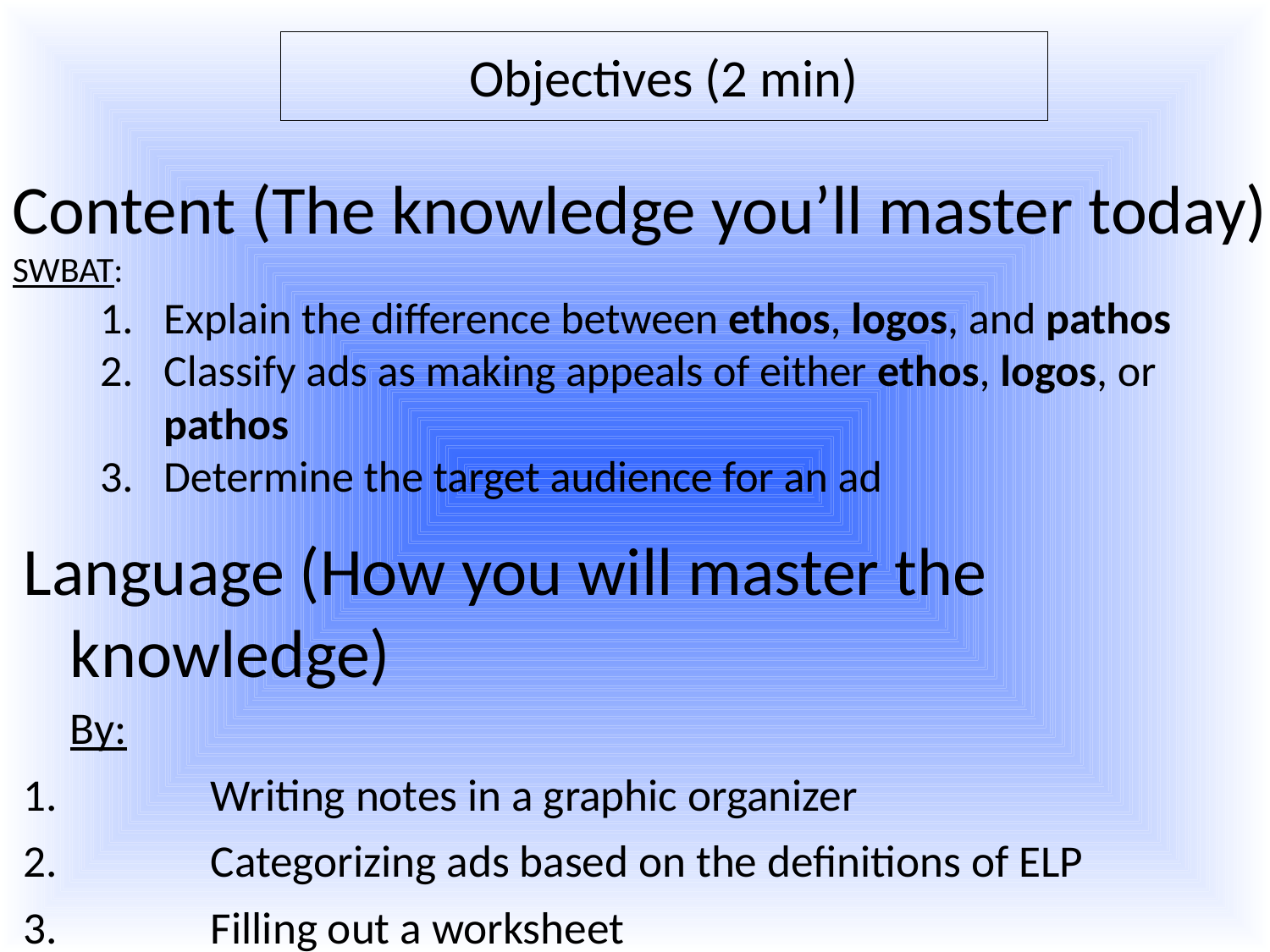

Content (The knowledge you’ll master today)
SWBAT:
Create rough draft classroom norms for 10 different situations
Create class-wide final-draft classroom norms for 10 different situations
Define the word “norm” and explain why it is important to have norms

# Objectives (2 min)
Content (The knowledge you’ll master today)
SWBAT:
Explain the difference between ethos, logos, and pathos
Classify ads as making appeals of either ethos, logos, or pathos
Determine the target audience for an ad

Language (How you will master the knowledge)
	By:
Writing notes in a graphic organizer
Categorizing ads based on the definitions of ELP
Filling out a worksheet